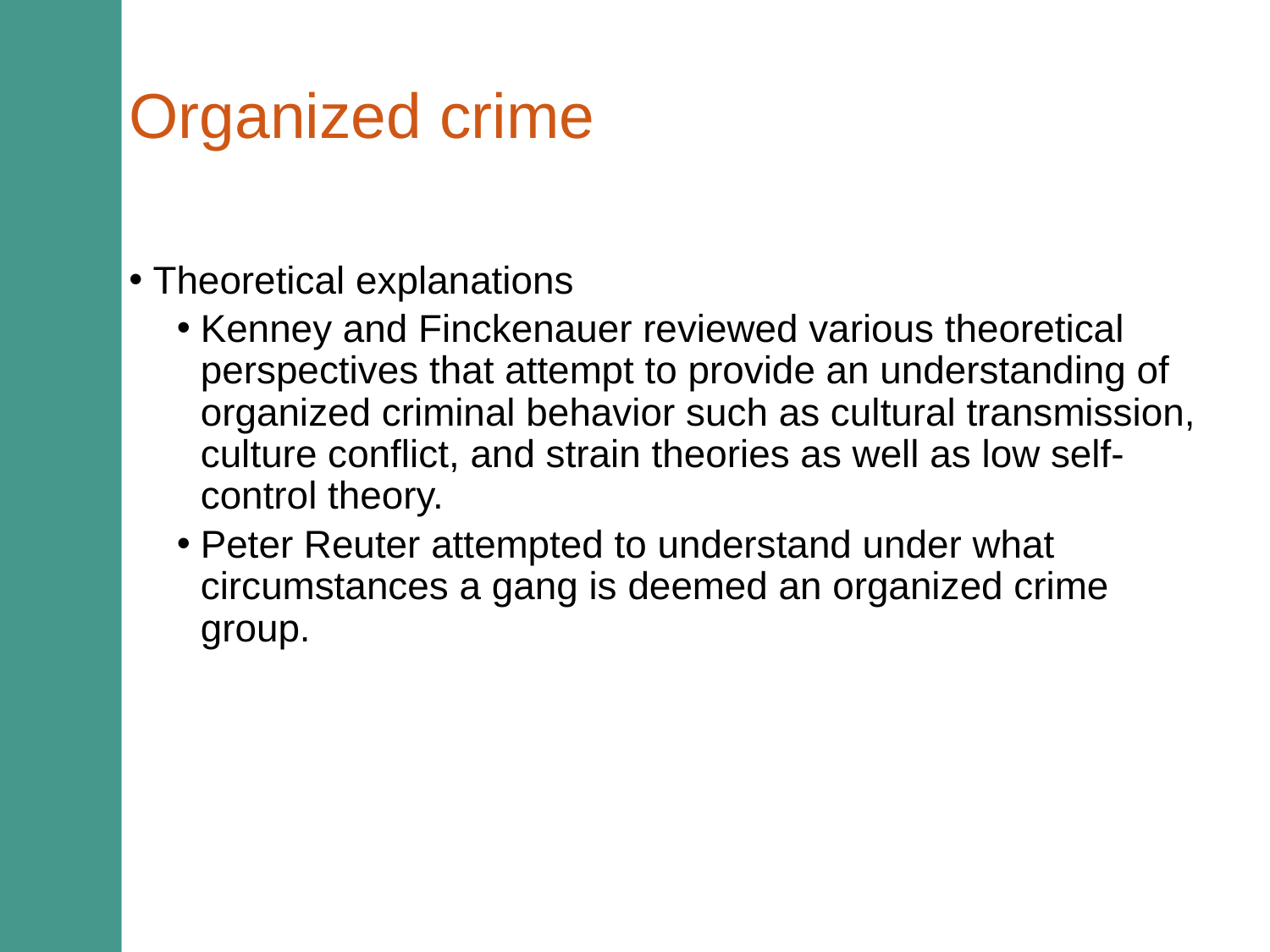

# Organized crime
Theoretical explanations
Kenney and Finckenauer reviewed various theoretical perspectives that attempt to provide an understanding of organized criminal behavior such as cultural transmission, culture conflict, and strain theories as well as low self-control theory.
Peter Reuter attempted to understand under what circumstances a gang is deemed an organized crime group.